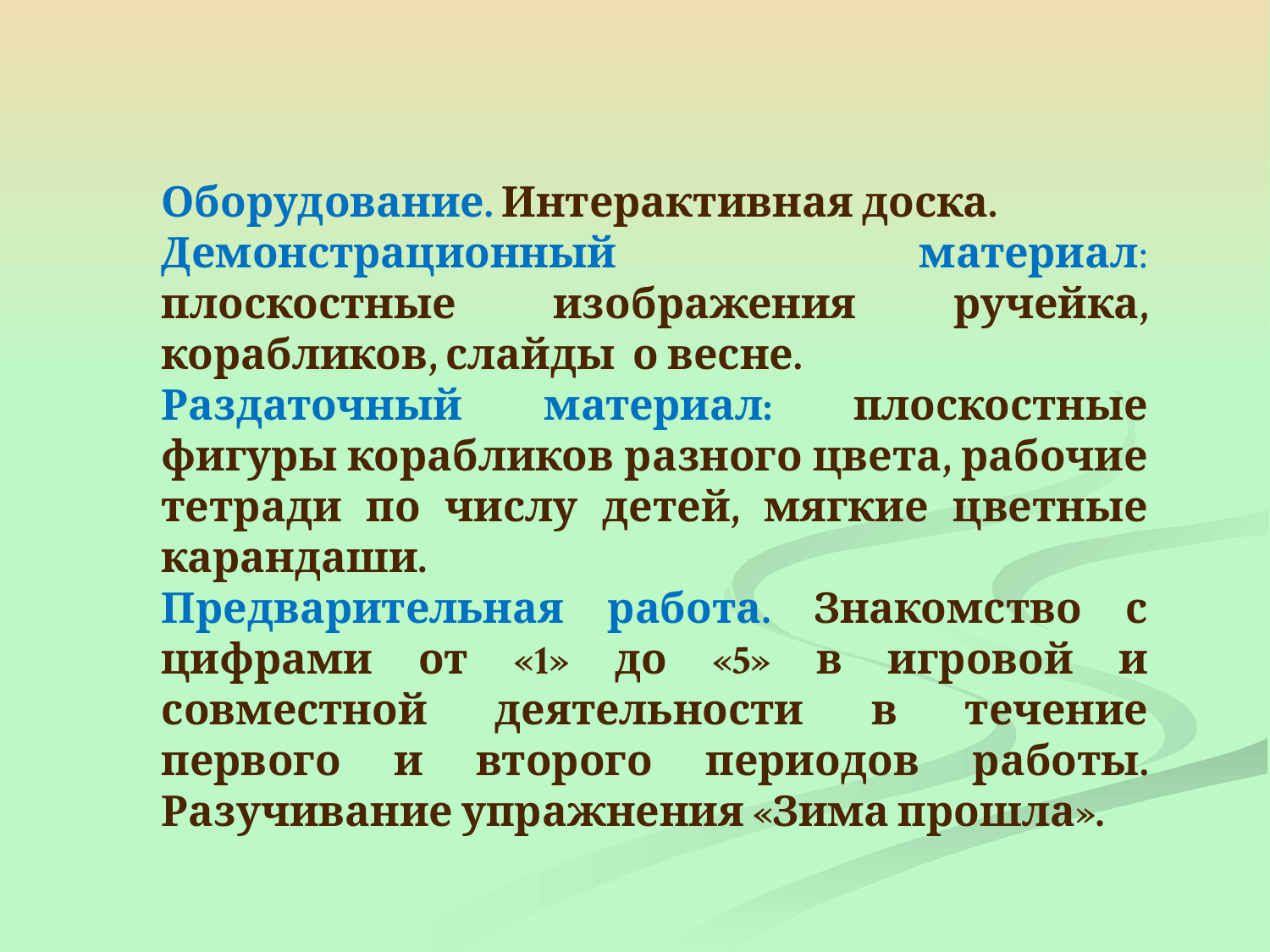

Оборудование. Интерактивная доска.
Демонстрационный материал: плоскостные изображения ручейка, корабликов, слайды  о весне.
Раздаточный материал: плоскостные фигуры корабликов разного цвета, рабочие тетради по числу детей, мягкие цветные карандаши.
Предварительная работа. Знакомство с цифрами от «1» до «5» в игровой и совместной деятельности в течение первого и второго периодов работы. Разучивание упражнения «Зима прошла».